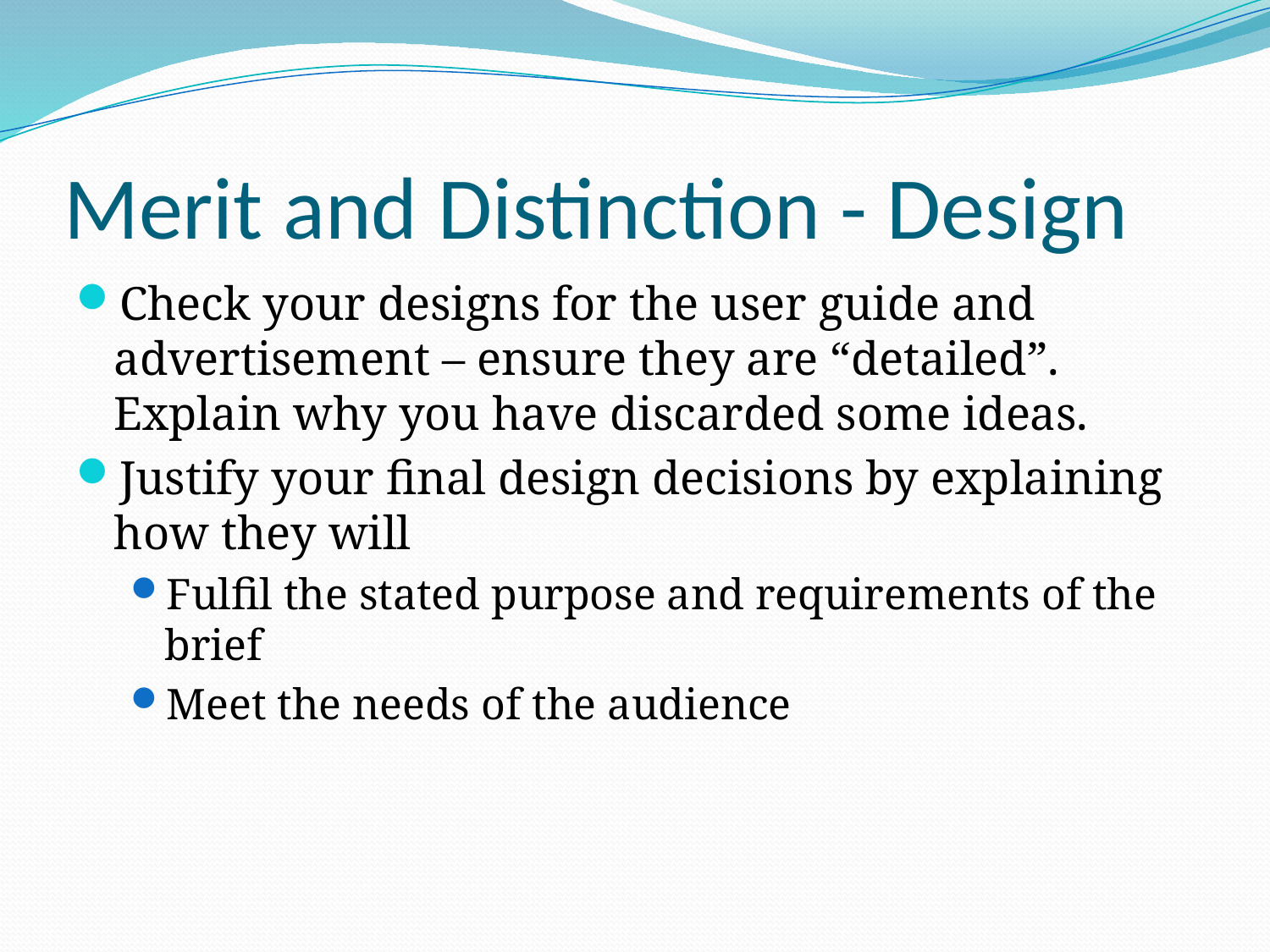

# Merit and Distinction - Design
Check your designs for the user guide and advertisement – ensure they are “detailed”.  Explain why you have discarded some ideas.
Justify your final design decisions by explaining how they will
Fulfil the stated purpose and requirements of the brief
Meet the needs of the audience